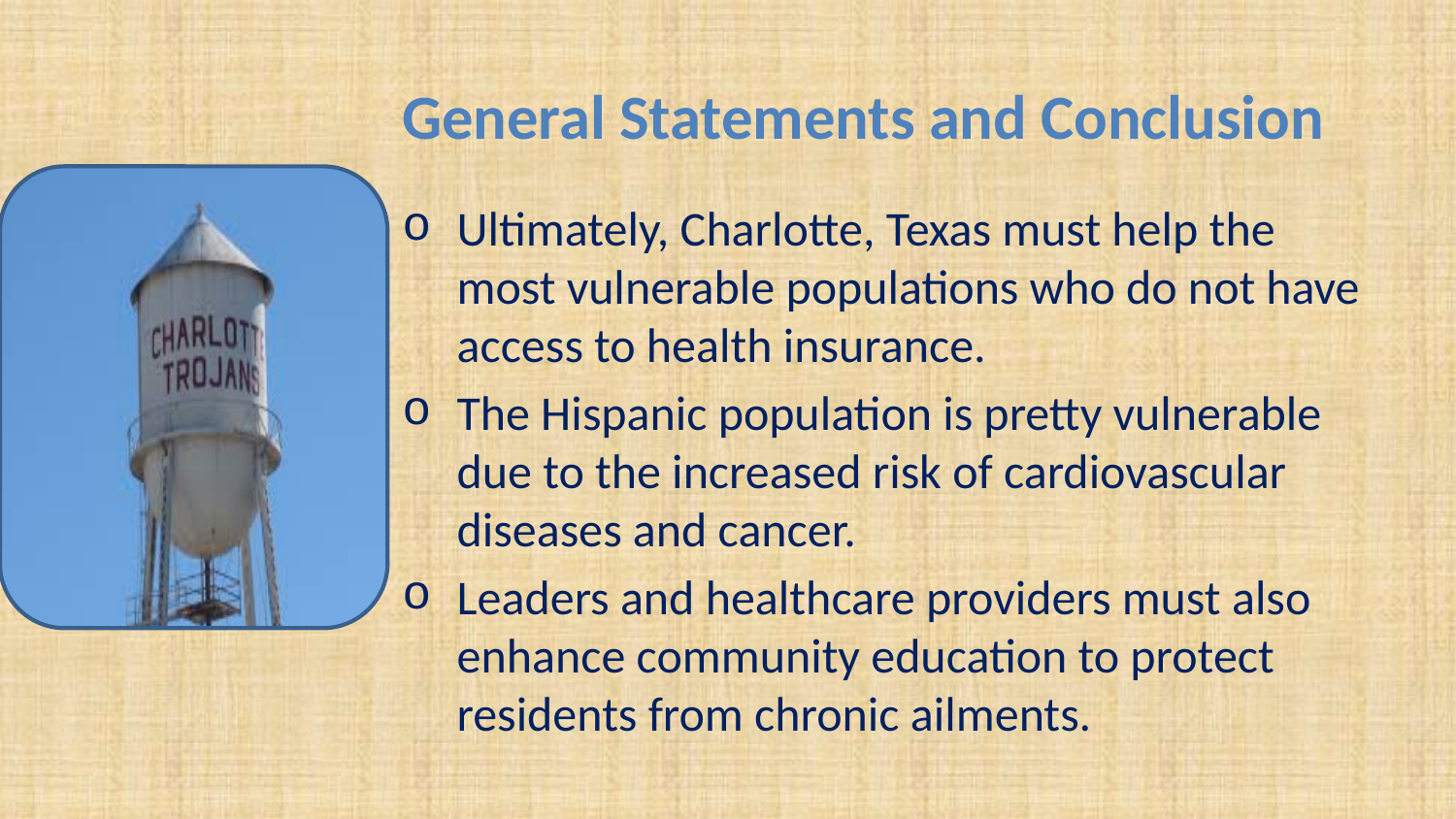

# General Statements and Conclusion

Ultimately, Charlotte, Texas must help the most vulnerable populations who do not have access to health insurance.
The Hispanic population is pretty vulnerable due to the increased risk of cardiovascular diseases and cancer.
Leaders and healthcare providers must also enhance community education to protect residents from chronic ailments.